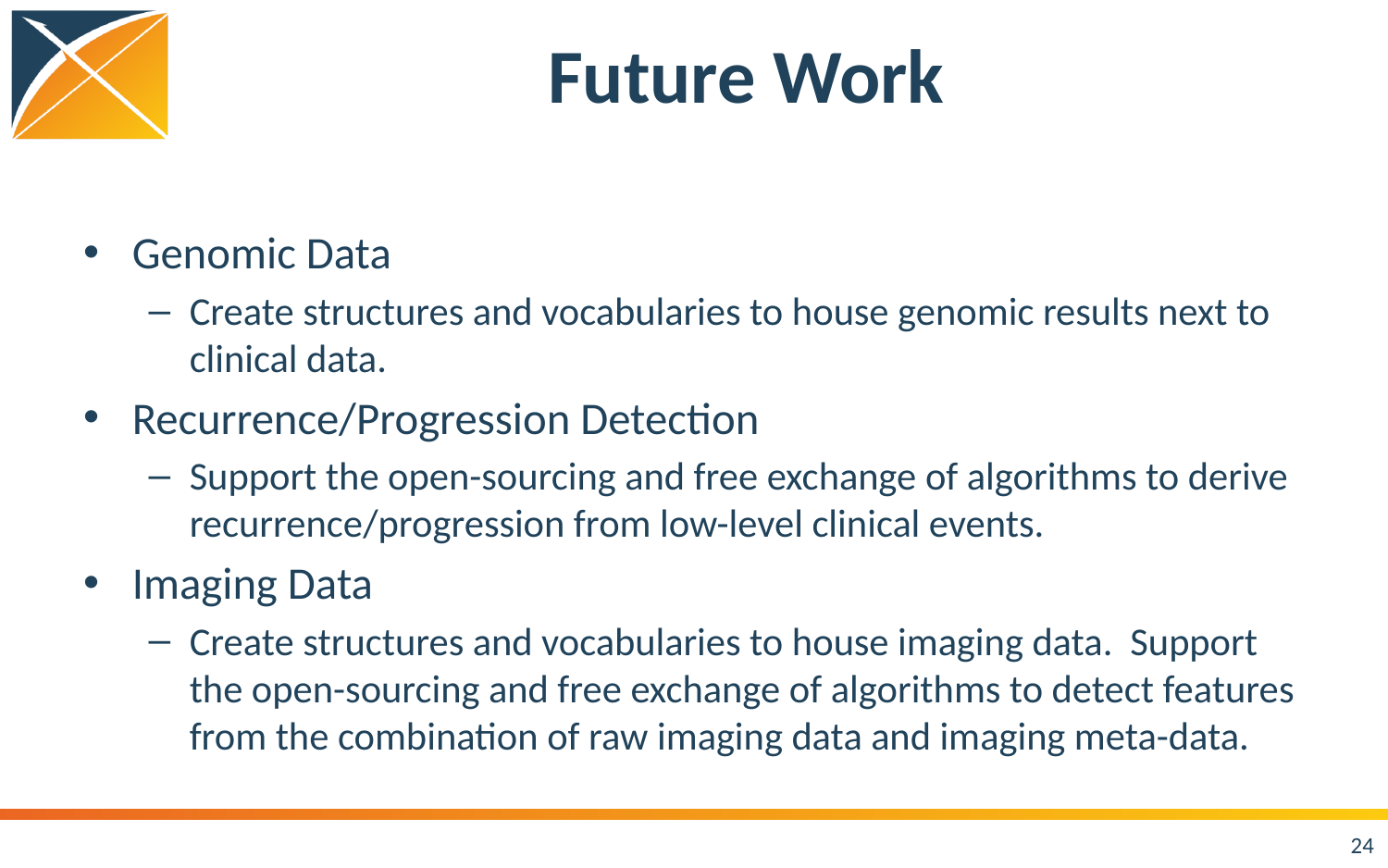

# Future Work

Genomic Data
Create structures and vocabularies to house genomic results next to clinical data.
Recurrence/Progression Detection
Support the open-sourcing and free exchange of algorithms to derive recurrence/progression from low-level clinical events.
Imaging Data
Create structures and vocabularies to house imaging data.  Support the open-sourcing and free exchange of algorithms to detect features from the combination of raw imaging data and imaging meta-data.

24